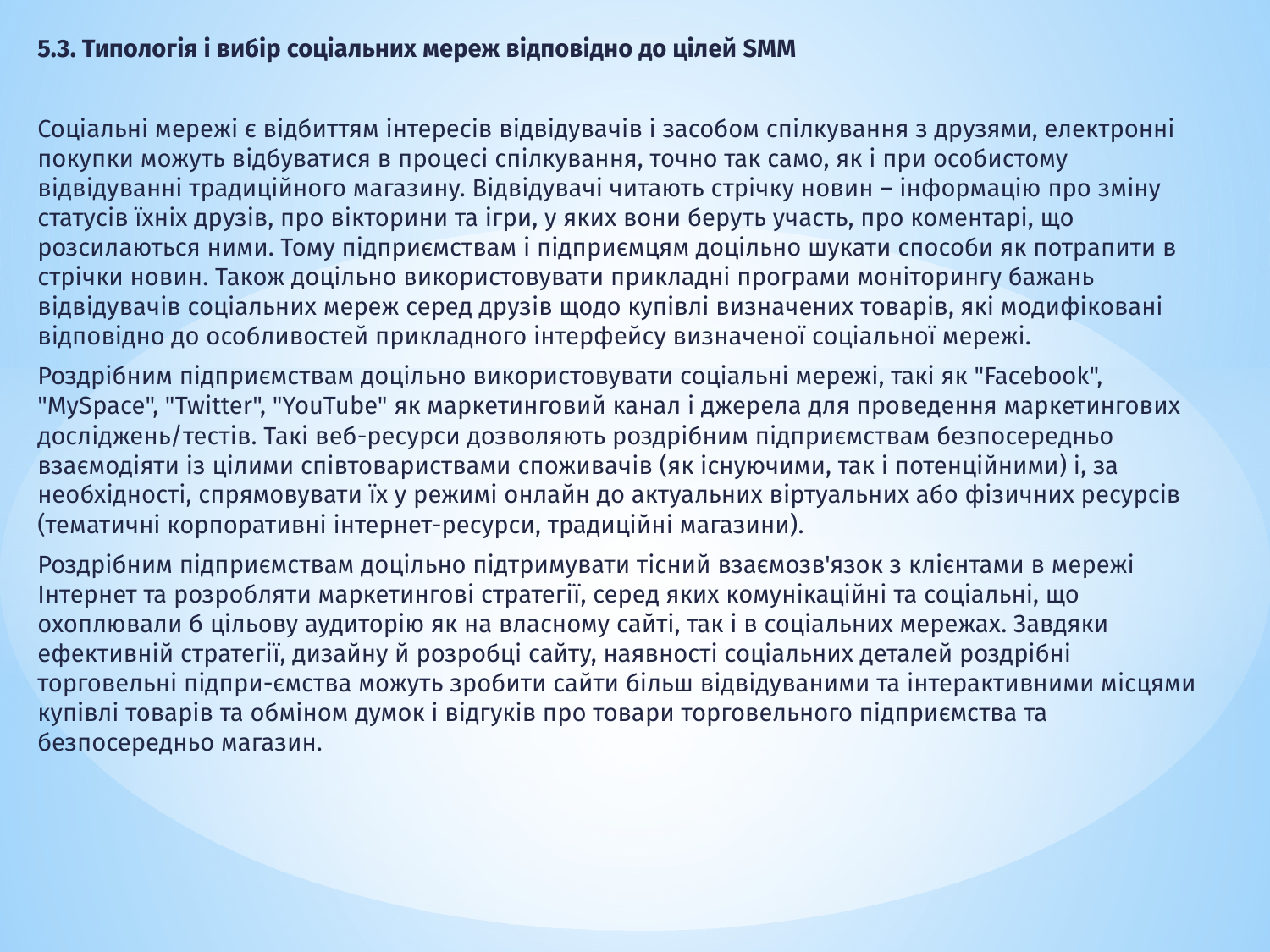

5.3. Типологія і вибір соціальних мереж відповідно до цілей SMM

Соціальні мережі є відбиттям інтересів відвідувачів і засобом спілкування з друзями, електронні покупки можуть відбуватися в процесі спілкування, точно так само, як і при особистому відвідуванні традиційного магазину. Відвідувачі читають стрічку новин – інформацію про зміну статусів їхніх друзів, про вікторини та ігри, у яких вони беруть участь, про коментарі, що розсилаються ними. Тому підприємствам і підприємцям доцільно шукати способи як потрапити в стрічки новин. Також доцільно використовувати прикладні програми моніторингу бажань відвідувачів соціальних мереж серед друзів щодо купівлі визначених товарів, які модифіковані відповідно до особливостей прикладного інтерфейсу визначеної соціальної мережі.
Роздрібним підприємствам доцільно використовувати соціальні мережі, такі як "Facebook", "MySpace", "Twіtter", "YouTube" як маркетинговий канал і джерела для проведення маркетингових досліджень/тестів. Такі веб-ресурси дозволяють роздрібним підприємствам безпосередньо взаємодіяти із цілими співтовариствами споживачів (як існуючими, так і потенційними) і, за необхідності, спрямовувати їх у режимі онлайн до актуальних віртуальних або фізичних ресурсів (тематичні корпоративні інтернет-ресурси, традиційні магазини).
Роздрібним підприємствам доцільно підтримувати тісний взаємозв'язок з клієнтами в мережі Інтернет та розробляти маркетингові стратегії, серед яких комунікаційні та соціальні, що охоплювали б цільову аудиторію як на власному сайті, так і в соціальних мережах. Завдяки ефективній стратегії, дизайну й розробці сайту, наявності соціальних деталей роздрібні торговельні підпри-ємства можуть зробити сайти більш відвідуваними та інтерактивними місцями купівлі товарів та обміном думок і відгуків про товари торговельного підприємства та безпосередньо магазин.